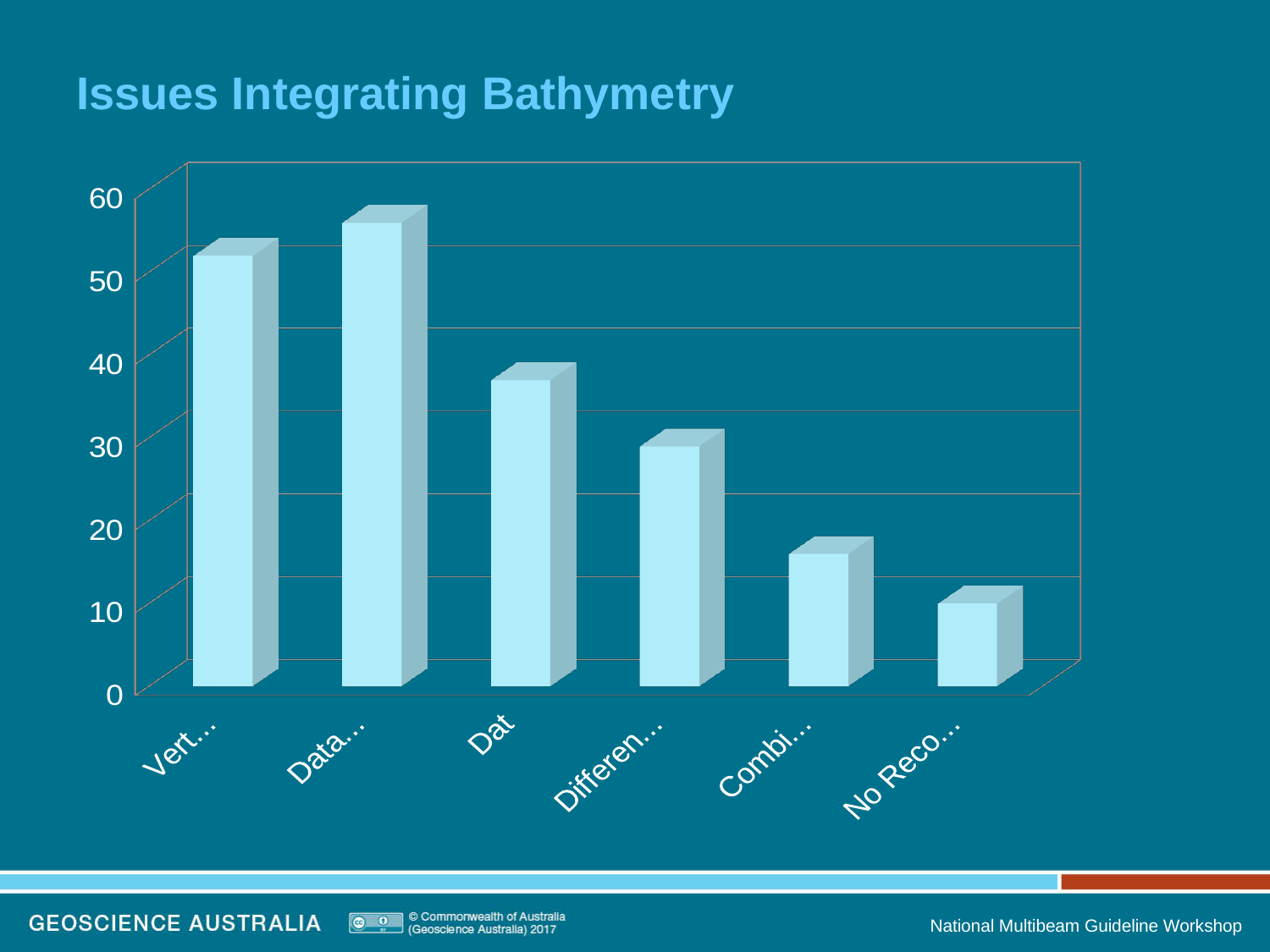

# Issues Integrating Bathymetry

[unsupported chart]

National Multibeam Guideline Workshop